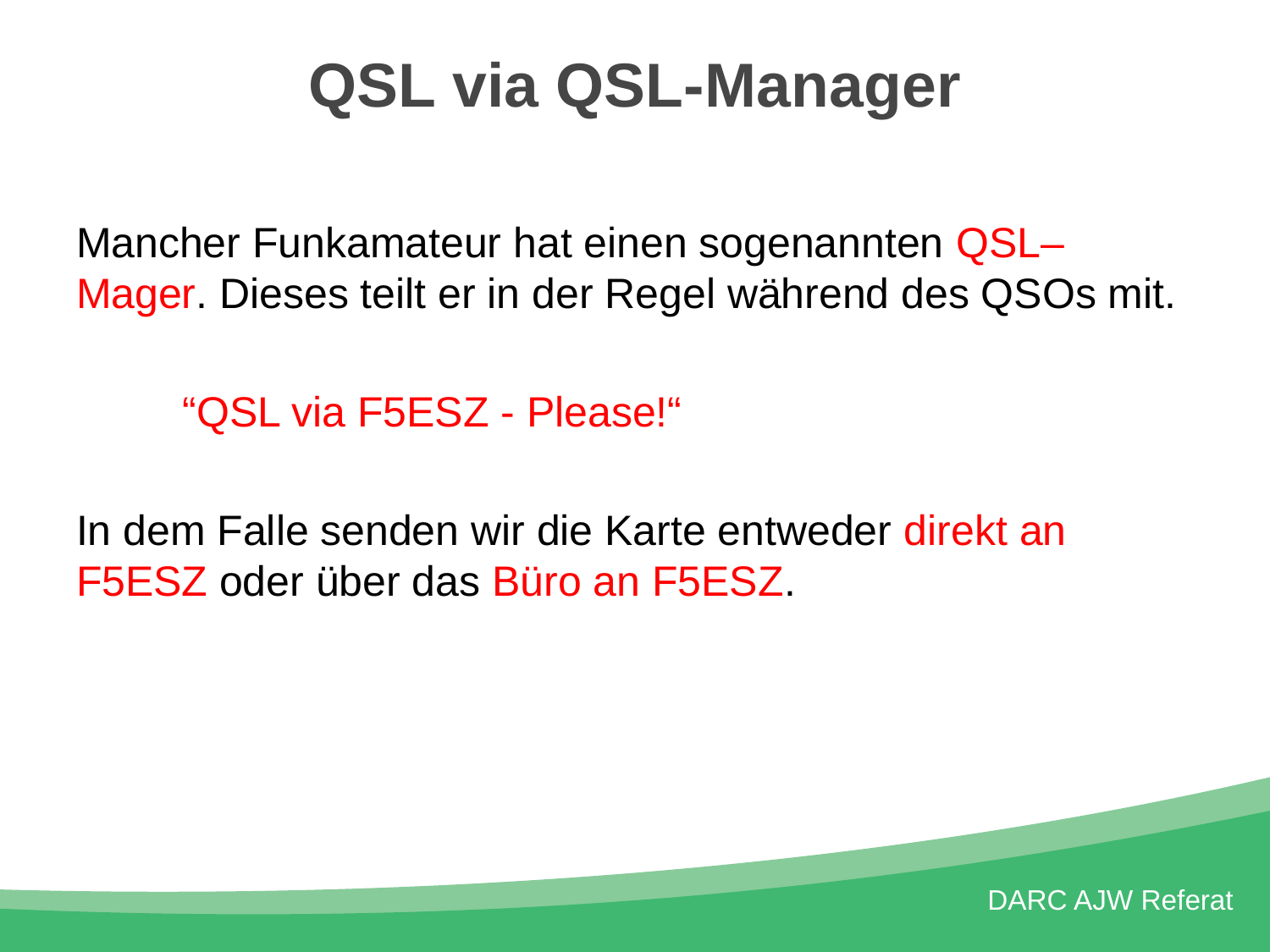

# QSL via QSL-Manager

Mancher Funkamateur hat einen sogenannten QSL–Mager. Dieses teilt er in der Regel während des QSOs mit.

         “QSL via F5ESZ - Please!“

In dem Falle senden wir die Karte entweder direkt an F5ESZ oder über das Büro an F5ESZ.